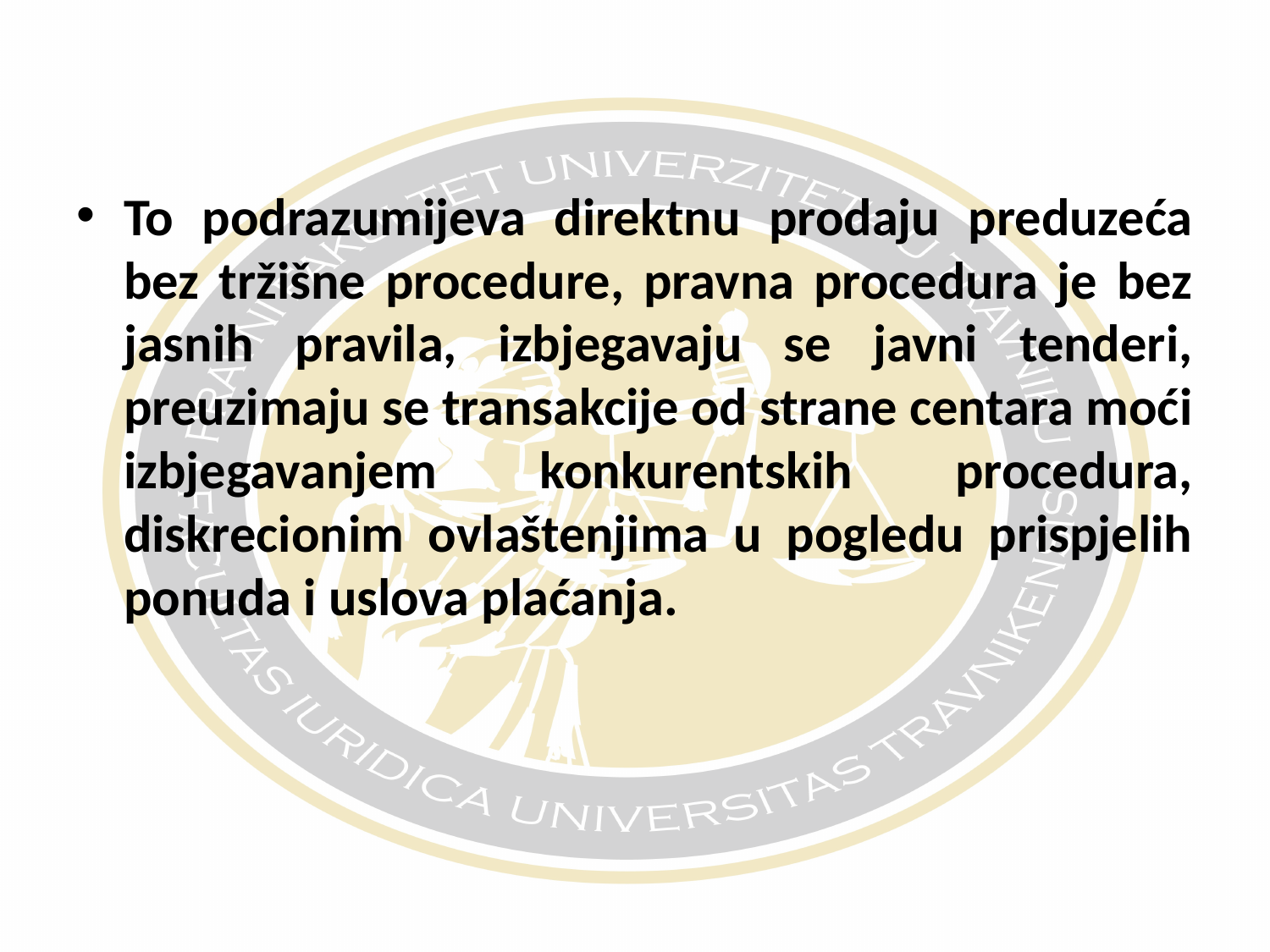

#
To podrazumijeva direktnu prodaju preduzeća bez tržišne procedure, pravna procedura je bez jasnih pravila, izbjegavaju se javni tenderi, preuzimaju se transakcije od strane centara moći izbjegavanjem konkurentskih procedura, diskrecionim ovlaštenjima u pogledu prispjelih ponuda i uslova plaćanja.